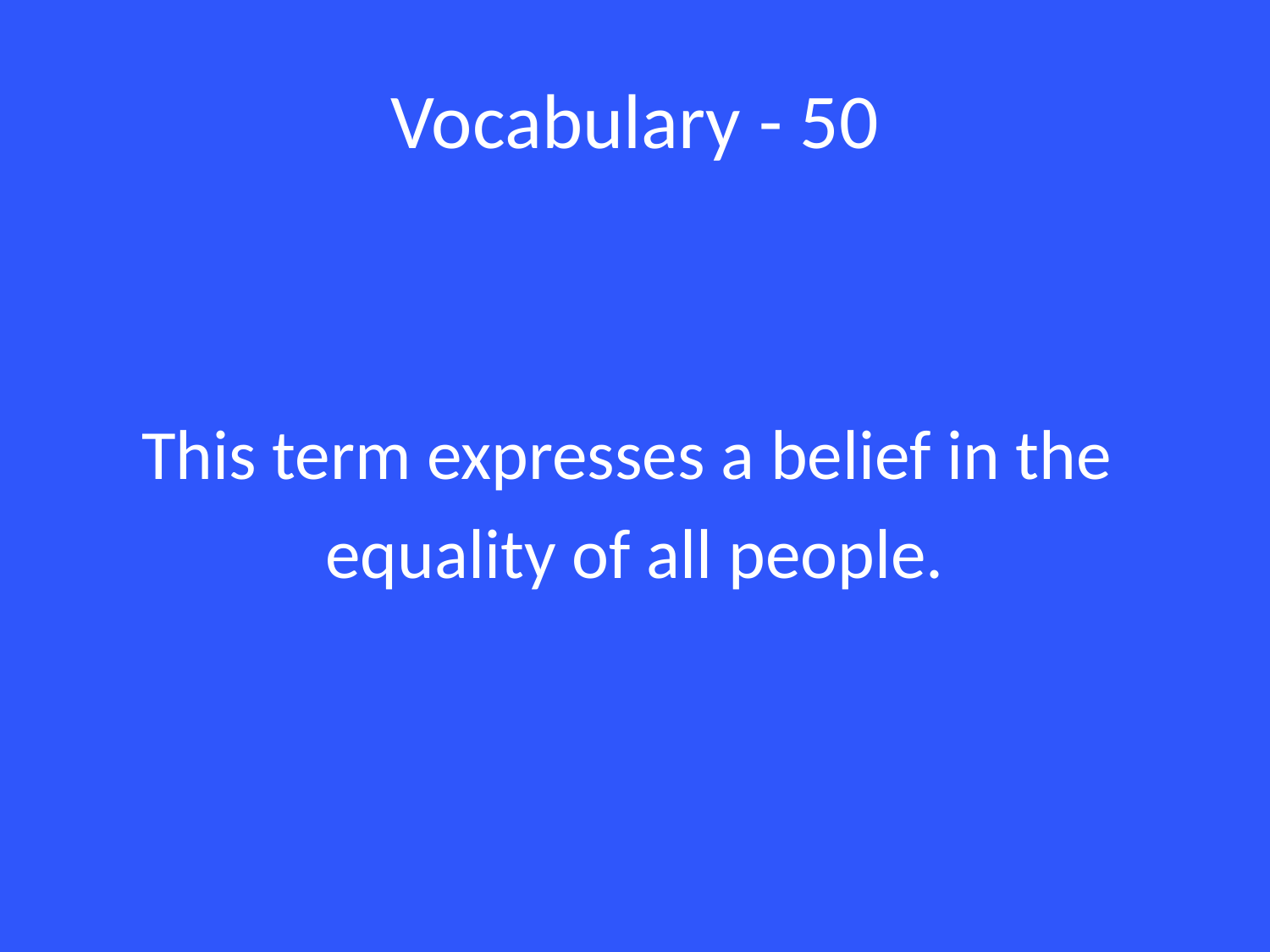

# Vocabulary - 50

This term expresses a belief in the
equality of all people.